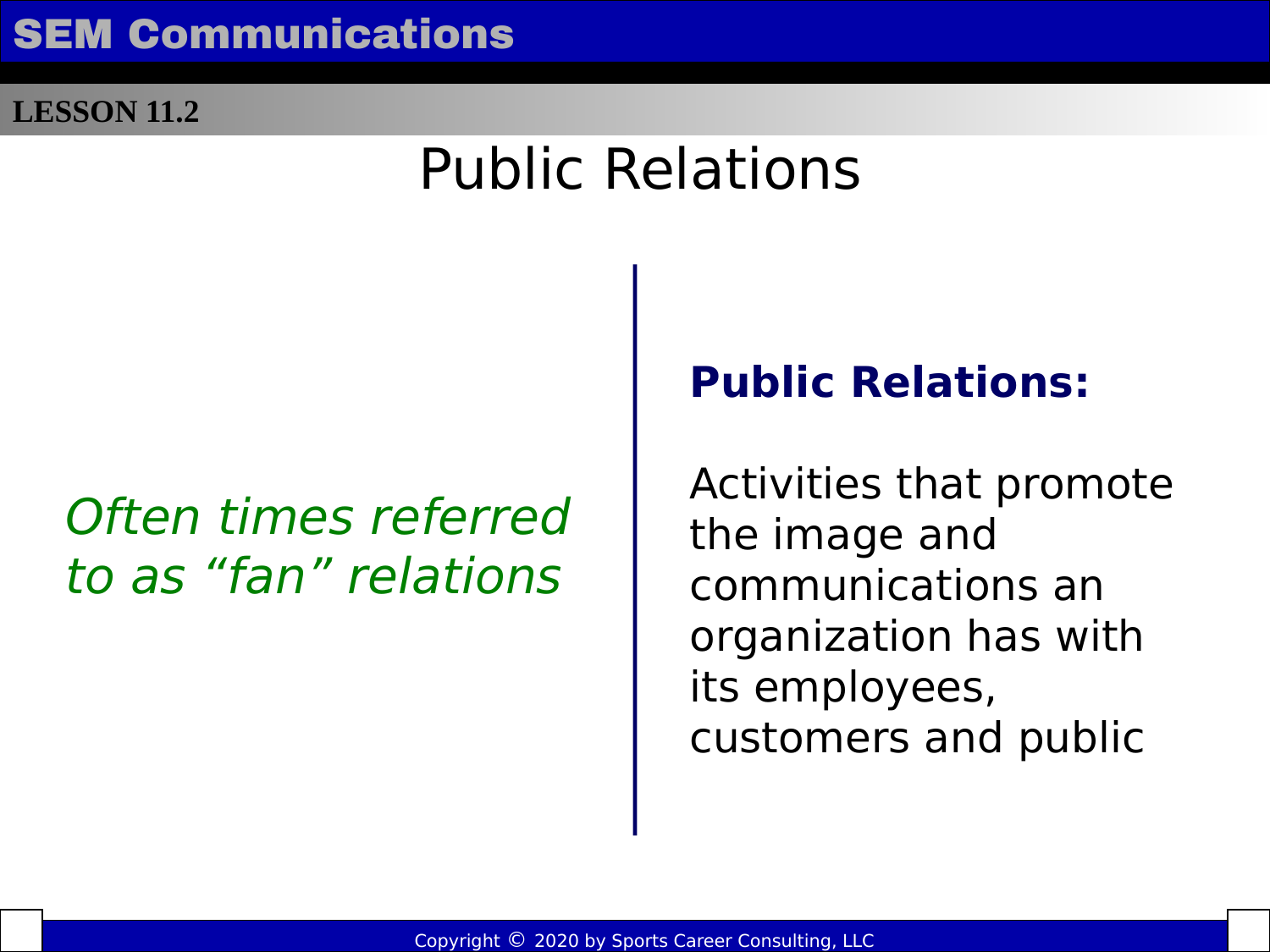

SEM Communications
LESSON 11.2
Public Relations

Public Relations:

Activities that promote the image and communications an organization has with its employees, customers and public

Often times referred to as “fan” relations
Copyright © 2020 by Sports Career Consulting, LLC